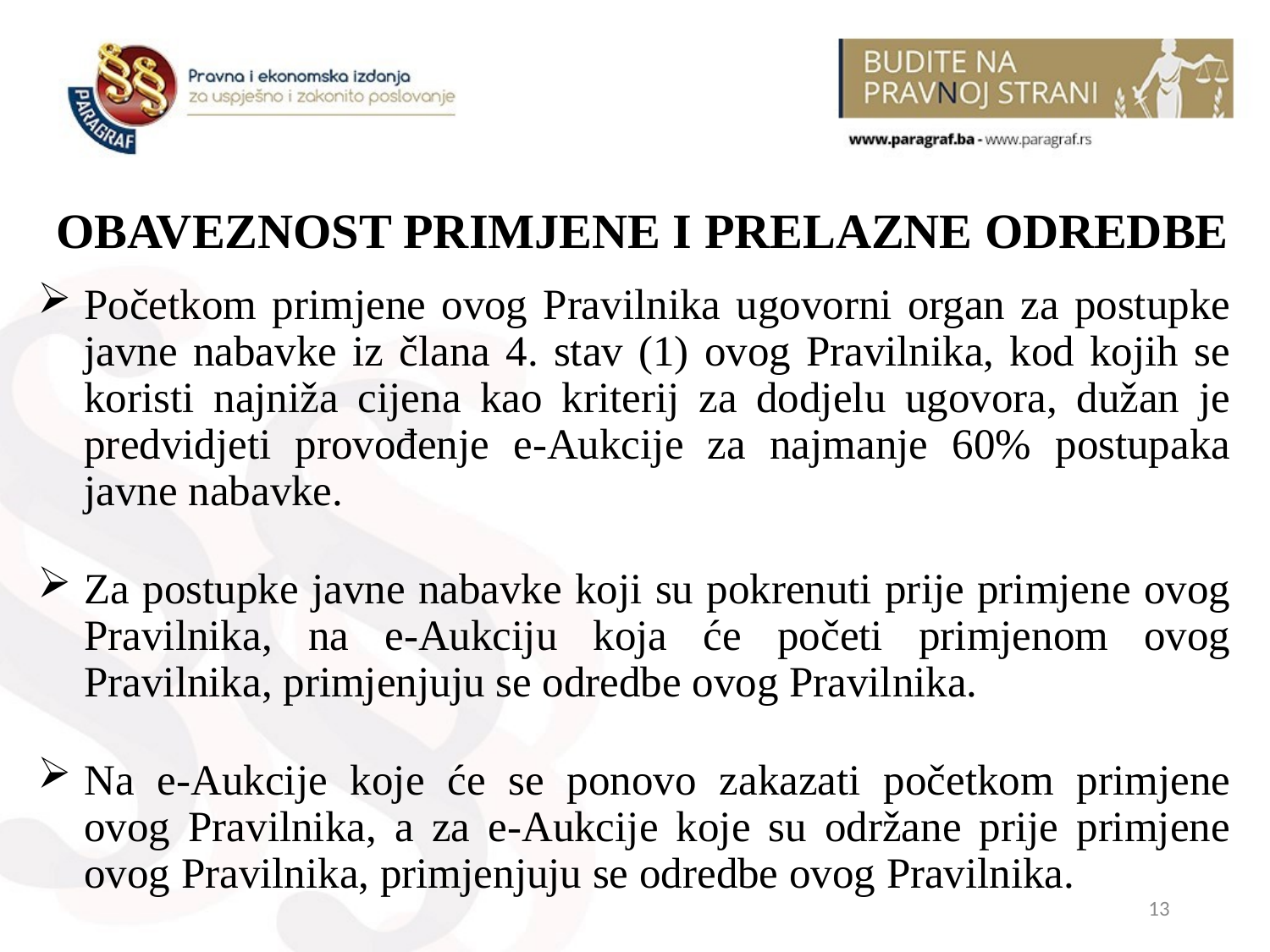

# OBAVEZNOST PRIMJENE I PRELAZNE ODREDBE
Početkom primjene ovog Pravilnika ugovorni organ za postupke javne nabavke iz člana 4. stav (1) ovog Pravilnika, kod kojih se koristi najniža cijena kao kriterij za dodjelu ugovora, dužan je predvidjeti provođenje e-Aukcije za najmanje 60% postupaka javne nabavke.

Za postupke javne nabavke koji su pokrenuti prije primjene ovog Pravilnika, na e-Aukciju koja će početi primjenom ovog Pravilnika, primjenjuju se odredbe ovog Pravilnika.

Na e-Aukcije koje će se ponovo zakazati početkom primjene ovog Pravilnika, a za e-Aukcije koje su održane prije primjene ovog Pravilnika, primjenjuju se odredbe ovog Pravilnika.

13